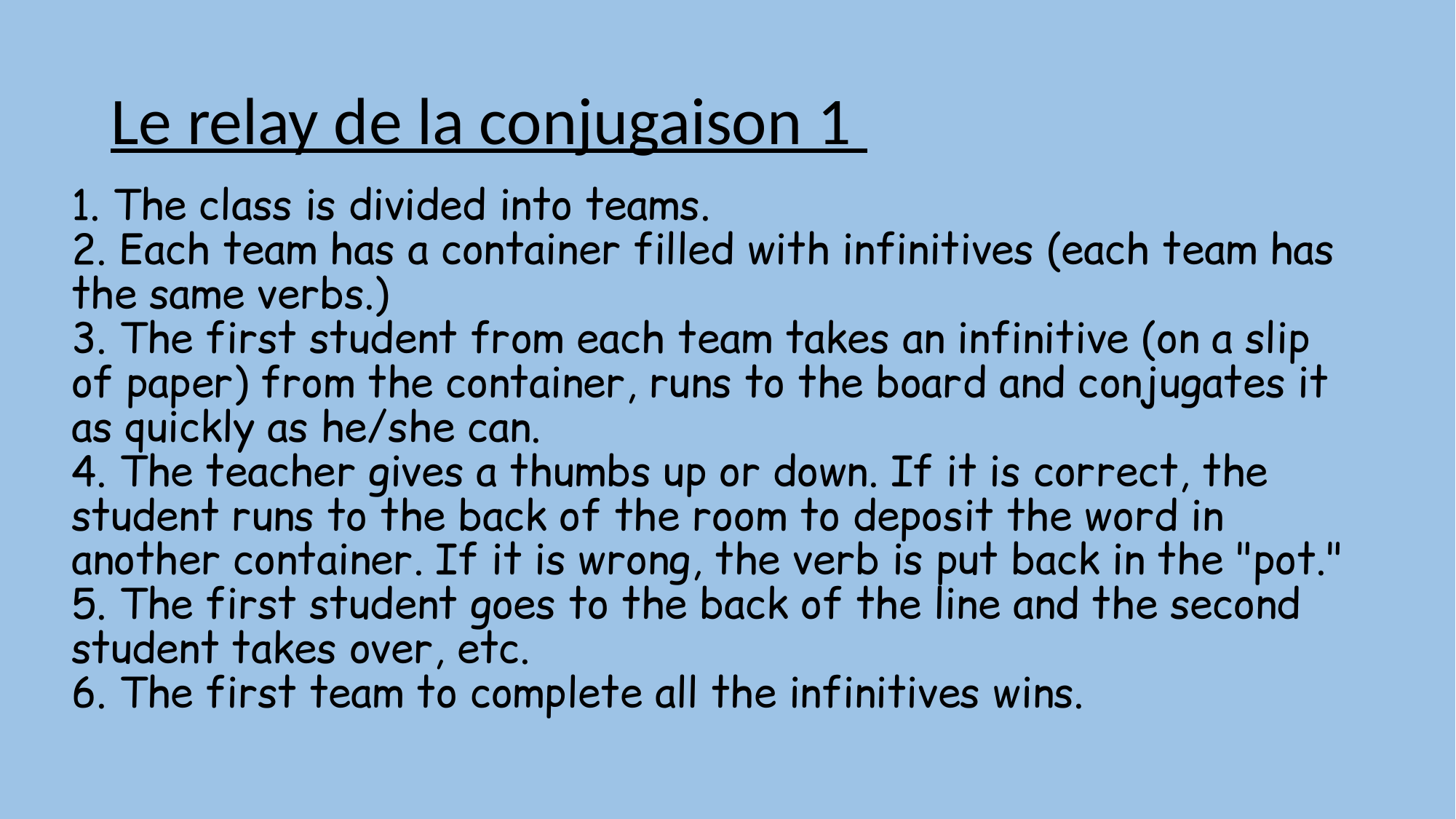

# Le relay de la conjugaison 1
1. The class is divided into teams.
2. Each team has a container filled with infinitives (each team has the same verbs.)
3. The first student from each team takes an infinitive (on a slip of paper) from the container, runs to the board and conjugates it as quickly as he/she can.
4. The teacher gives a thumbs up or down. If it is correct, the student runs to the back of the room to deposit the word in another container. If it is wrong, the verb is put back in the "pot."
5. The first student goes to the back of the line and the second student takes over, etc.
6. The first team to complete all the infinitives wins.